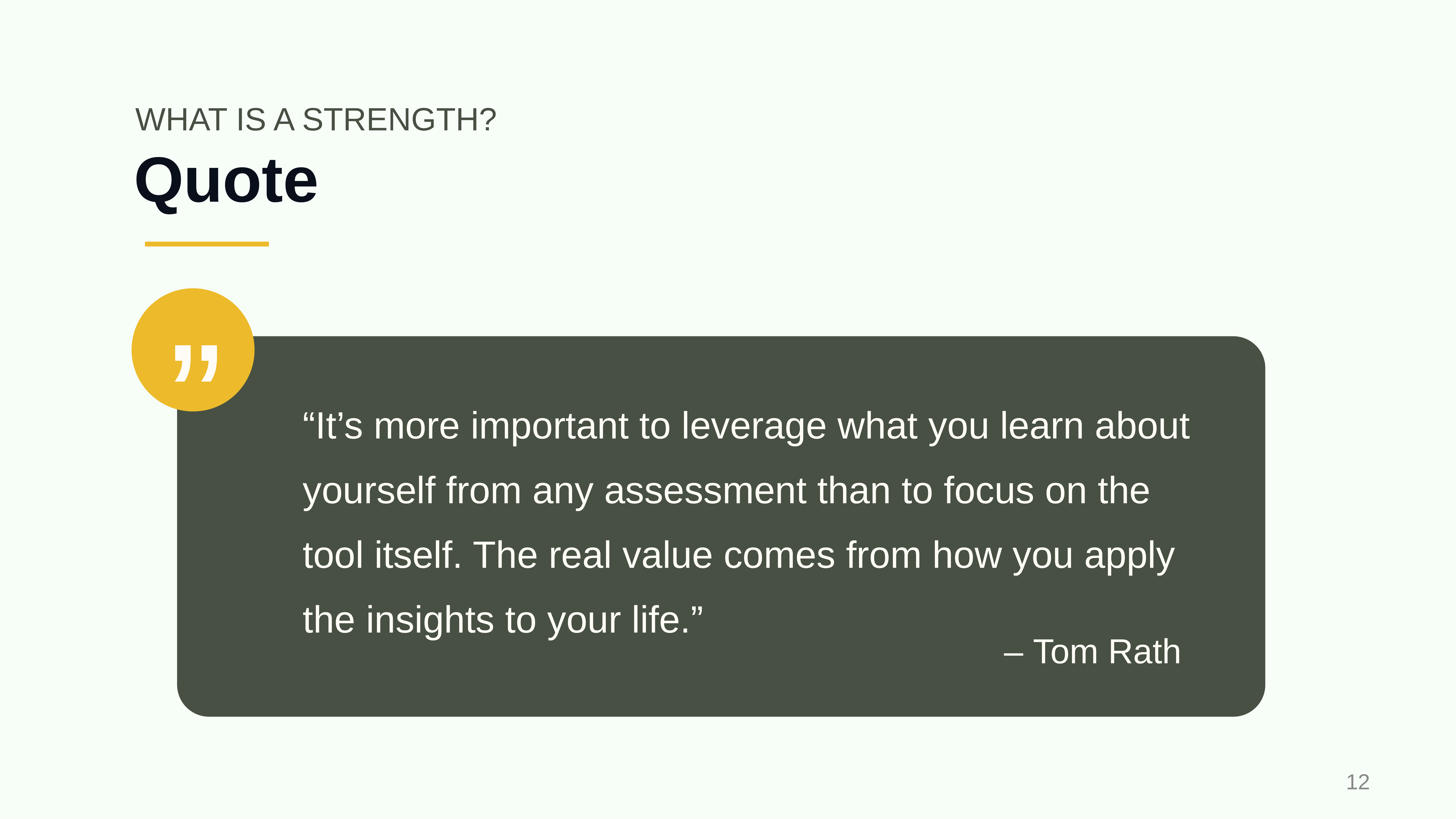

WHAT IS A STRENGTH?
# Quote

”

“It’s more important to leverage what you learn about yourself from any assessment than to focus on the tool itself. The real value comes from how you apply the insights to your life.”
– Tom Rath
12